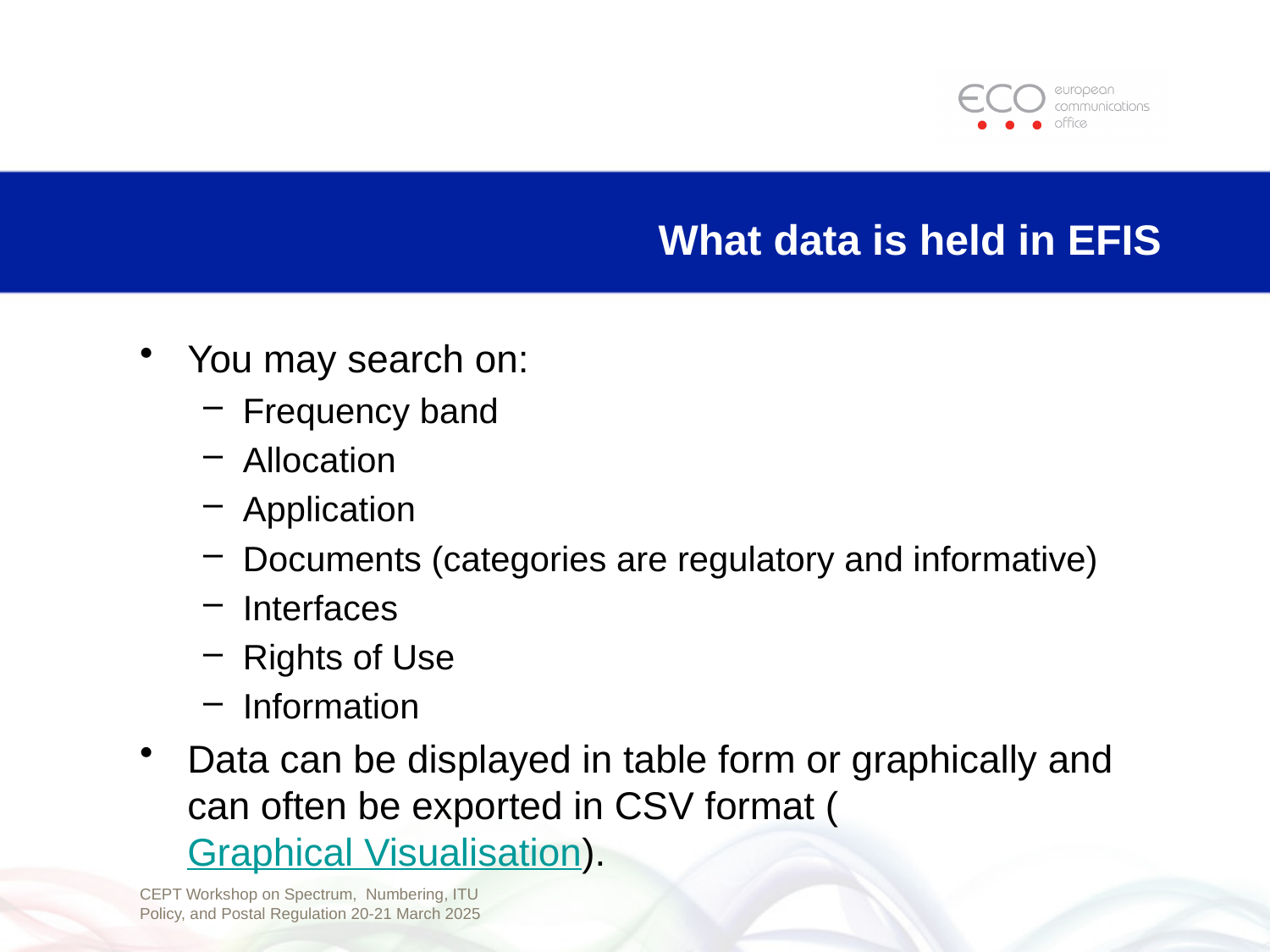

# What data is held in EFIS
You may search on:
Frequency band
Allocation
Application
Documents (categories are regulatory and informative)
Interfaces
Rights of Use
Information
Data can be displayed in table form or graphically and can often be exported in CSV format (Graphical Visualisation).

CEPT Workshop on Spectrum,  Numbering, ITU Policy, and Postal Regulation 20-21 March 2025